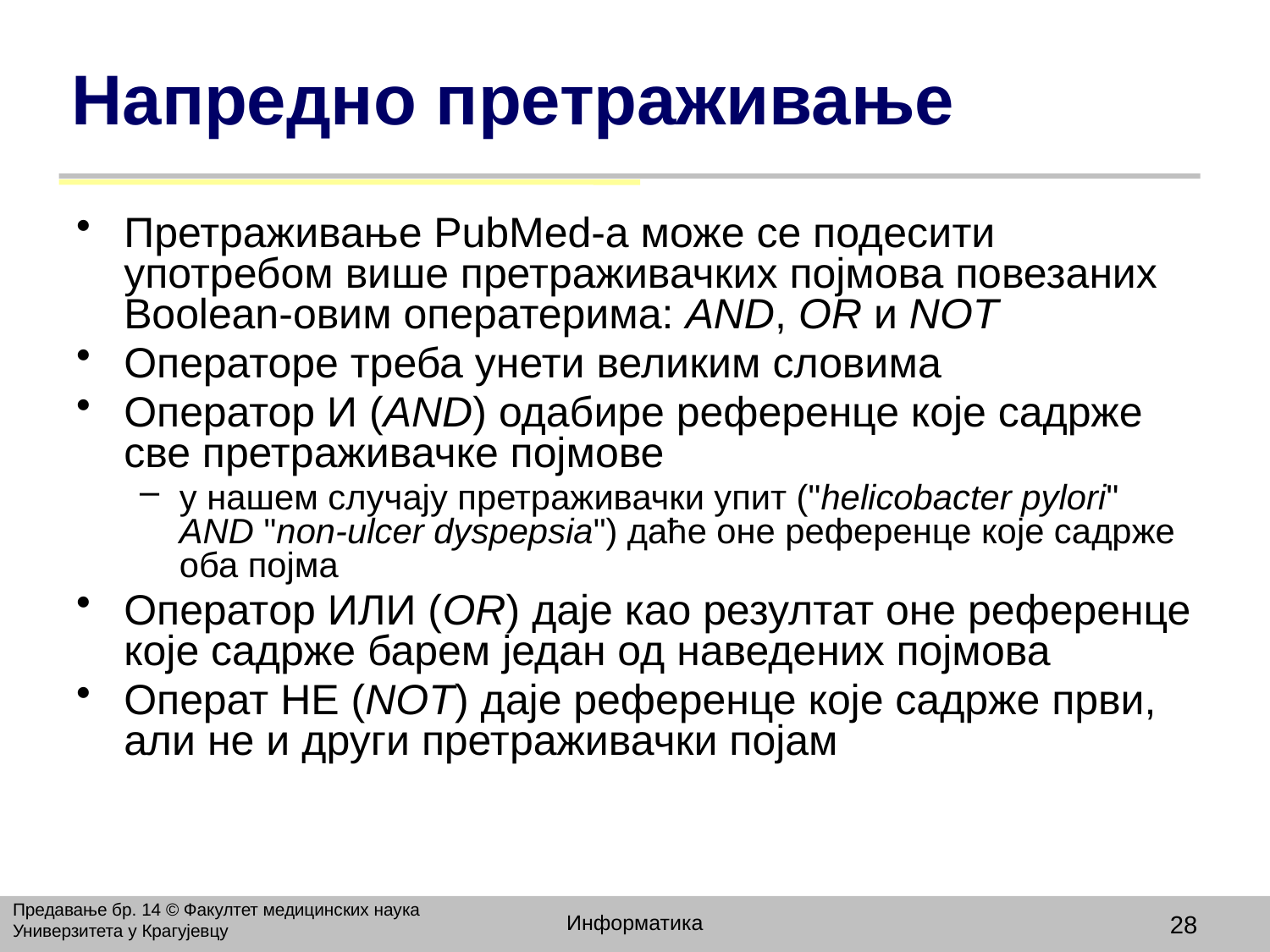

# Напредно претраживање
Претраживање PubMed-а може се подесити употребом више претраживачких појмова повезаних Boolean-овим оператерима: AND, OR и NOT
Операторе треба унети великим словима
Оператор И (AND) одабире референце које садрже све претраживачке појмове
у нашем случају претраживачки упит ("helicobacter pylori" AND "non-ulcer dyspepsia") даће оне референце које садрже оба појма
Оператор ИЛИ (OR) даје као резултат оне референце које садрже барем један од наведених појмова
Операт НЕ (NOT) даје референце које садрже први, али не и други претраживачки појам
Предавање бр. 14 © Факултет медицинских наука Универзитета у Крагујевцу
Информатика
28